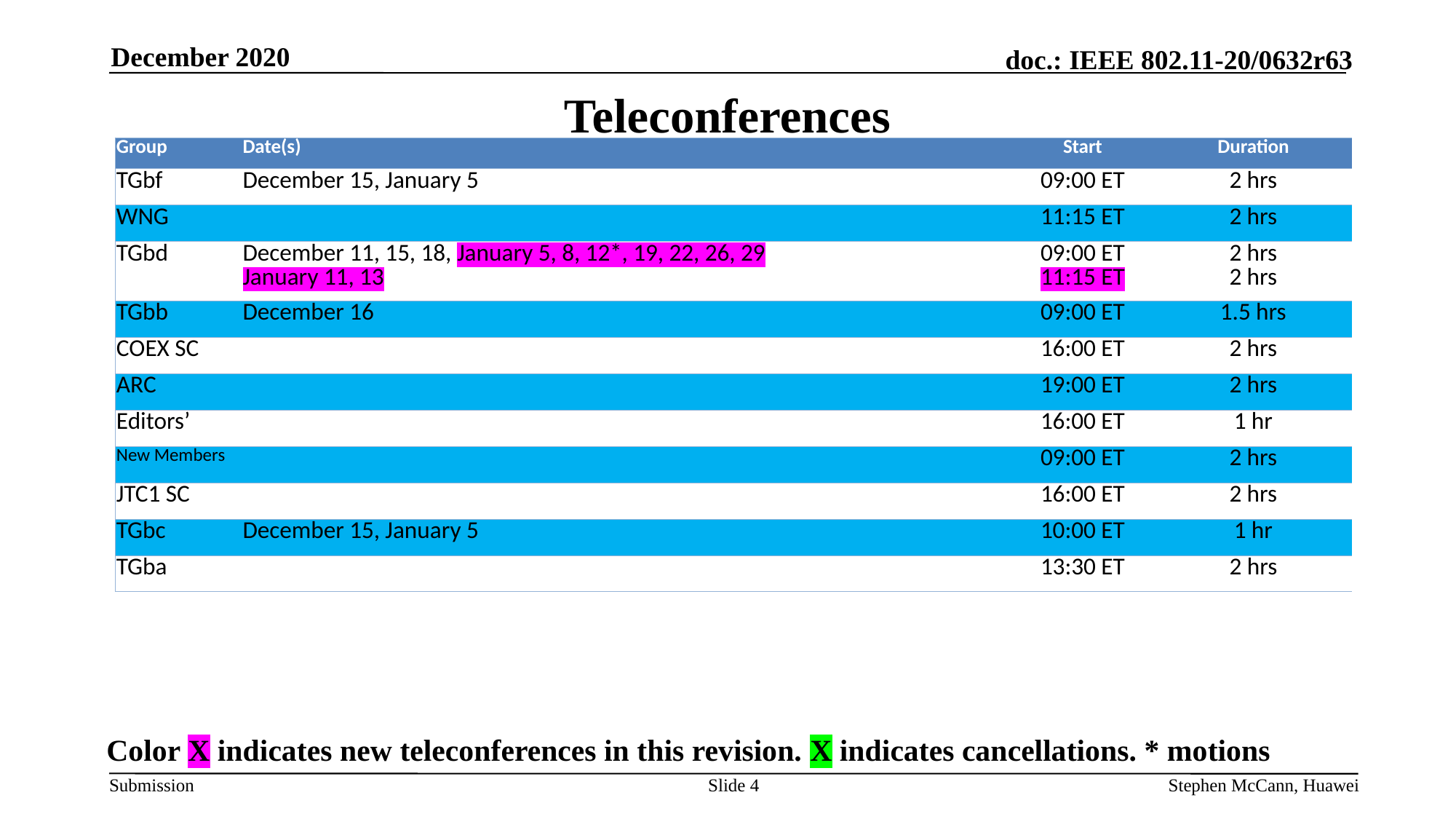

December 2020
# Teleconferences
| Group | Date(s) | Start | Duration |
| --- | --- | --- | --- |
| TGbf | December 15, January 5 | 09:00 ET | 2 hrs |
| WNG |  | 11:15 ET | 2 hrs |
| TGbd | December 11, 15, 18, January 5, 8, 12\*, 19, 22, 26, 29 January 11, 13 | 09:00 ET 11:15 ET | 2 hrs 2 hrs |
| TGbb | December 16 | 09:00 ET | 1.5 hrs |
| COEX SC |  | 16:00 ET | 2 hrs |
| ARC |  | 19:00 ET | 2 hrs |
| Editors’ |  | 16:00 ET | 1 hr |
| New Members |  | 09:00 ET | 2 hrs |
| JTC1 SC |  | 16:00 ET | 2 hrs |
| TGbc | December 15, January 5 | 10:00 ET | 1 hr |
| TGba |  | 13:30 ET | 2 hrs |
Color X indicates new teleconferences in this revision. X indicates cancellations. * motions
Slide 4
Stephen McCann, Huawei